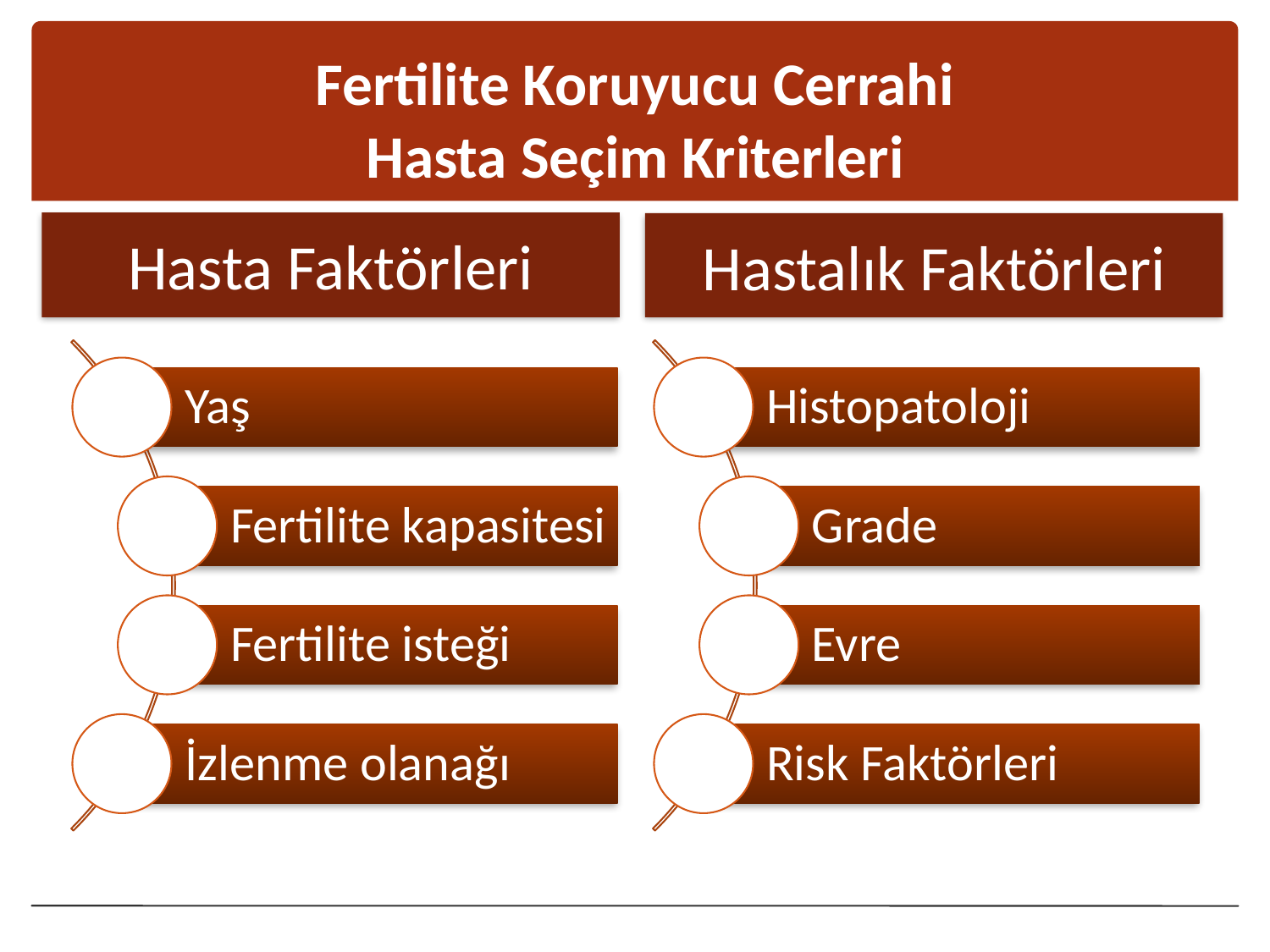

# Fertilite Koruyucu Cerrahi Hasta Seçim Kriterleri
Hasta Faktörleri
Hastalık Faktörleri
Yaş
Fertilite kapasitesi
Fertilite isteği
İzlenme olanağı
Histopatoloji
Grade
Evre
Risk Faktörleri